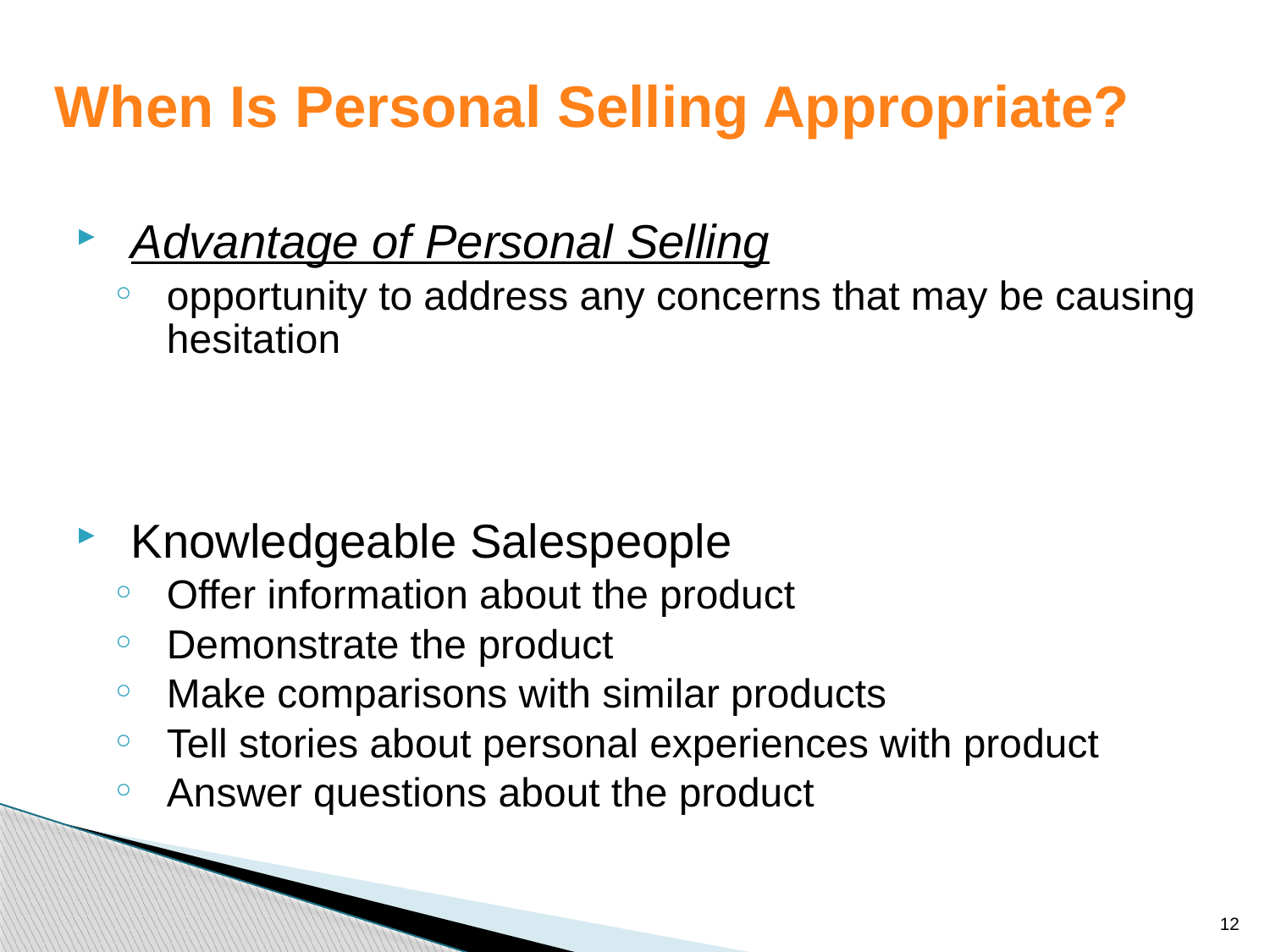

# When Is Personal Selling Appropriate?
Advantage of Personal Selling
opportunity to address any concerns that may be causing hesitation

Knowledgeable Salespeople
Offer information about the product
Demonstrate the product
Make comparisons with similar products
Tell stories about personal experiences with product
Answer questions about the product
12